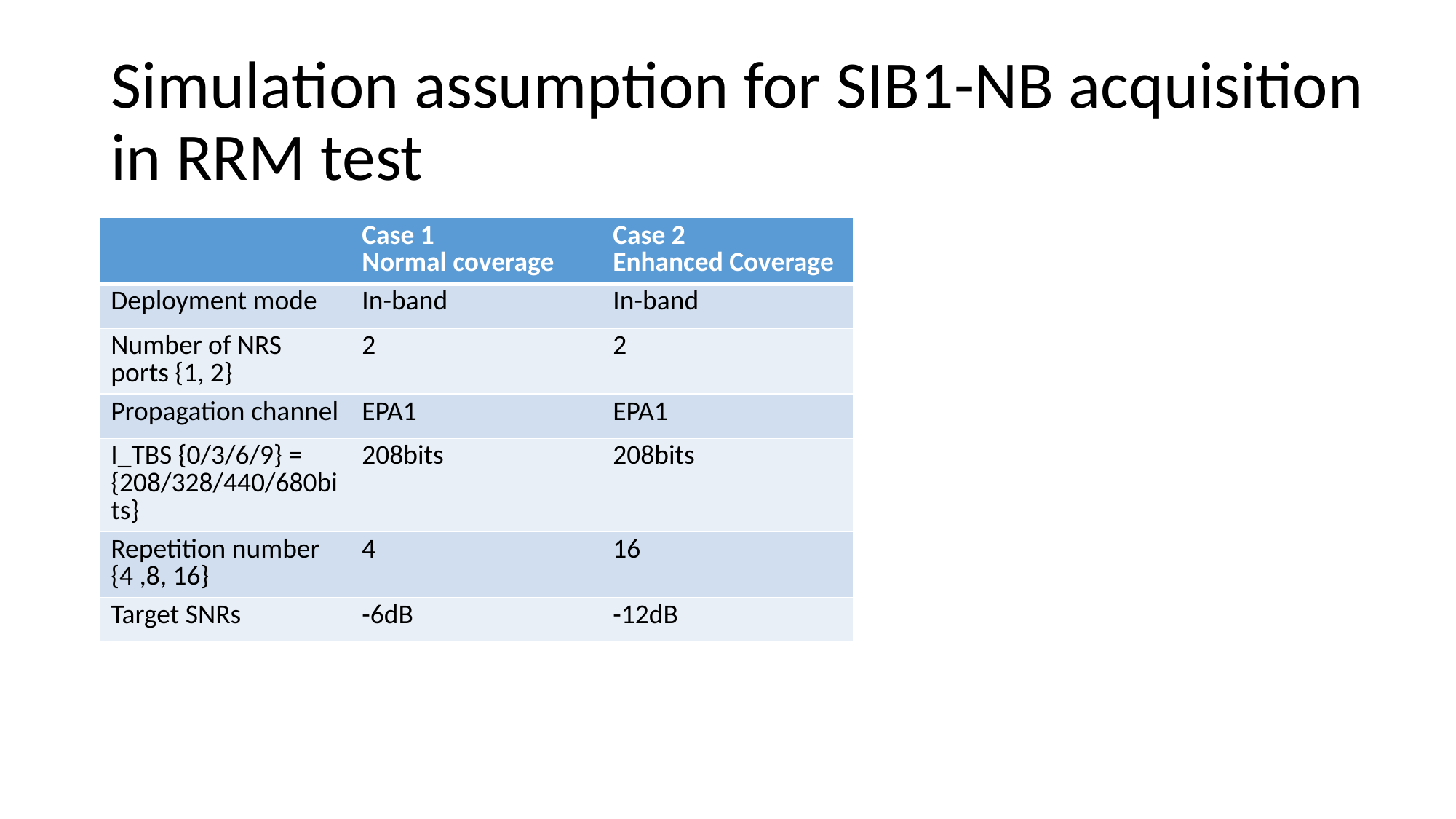

# Simulation assumption for SIB1-NB acquisition in RRM test
|  | Case 1 Normal coverage | Case 2 Enhanced Coverage |
| --- | --- | --- |
| Deployment mode | In-band | In-band |
| Number of NRS ports {1, 2} | 2 | 2 |
| Propagation channel | EPA1 | EPA1 |
| I\_TBS {0/3/6/9} = {208/328/440/680bits} | 208bits | 208bits |
| Repetition number {4 ,8, 16} | 4 | 16 |
| Target SNRs | -6dB | -12dB |